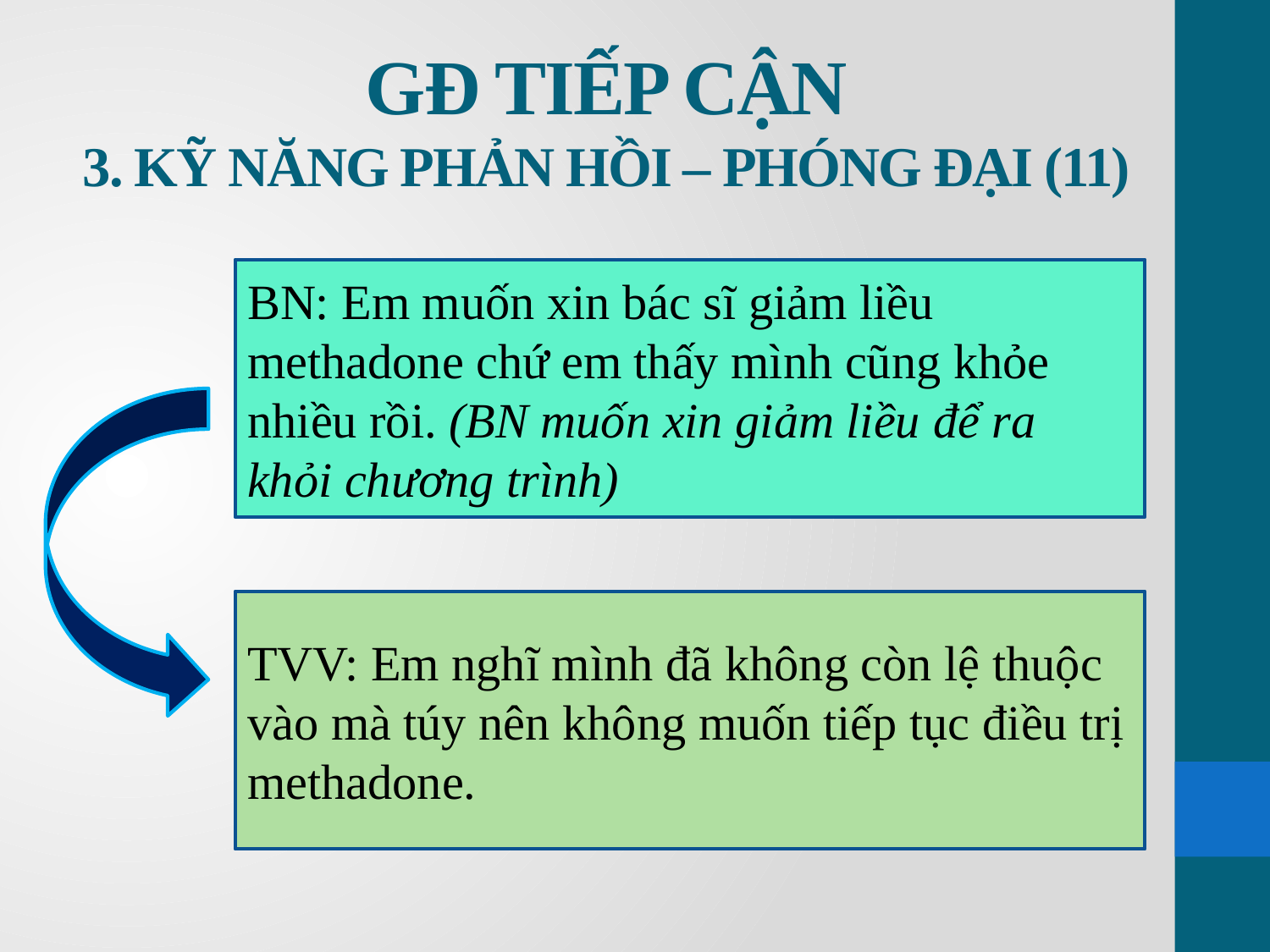

# GĐ TIẾP CẬN 3. KỸ NĂNG PHẢN HỒI – PHÓNG ĐẠI (11)
BN: Em muốn xin bác sĩ giảm liều methadone chứ em thấy mình cũng khỏe nhiều rồi. (BN muốn xin giảm liều để ra khỏi chương trình)

TVV: Em nghĩ mình đã không còn lệ thuộc vào mà túy nên không muốn tiếp tục điều trị methadone.